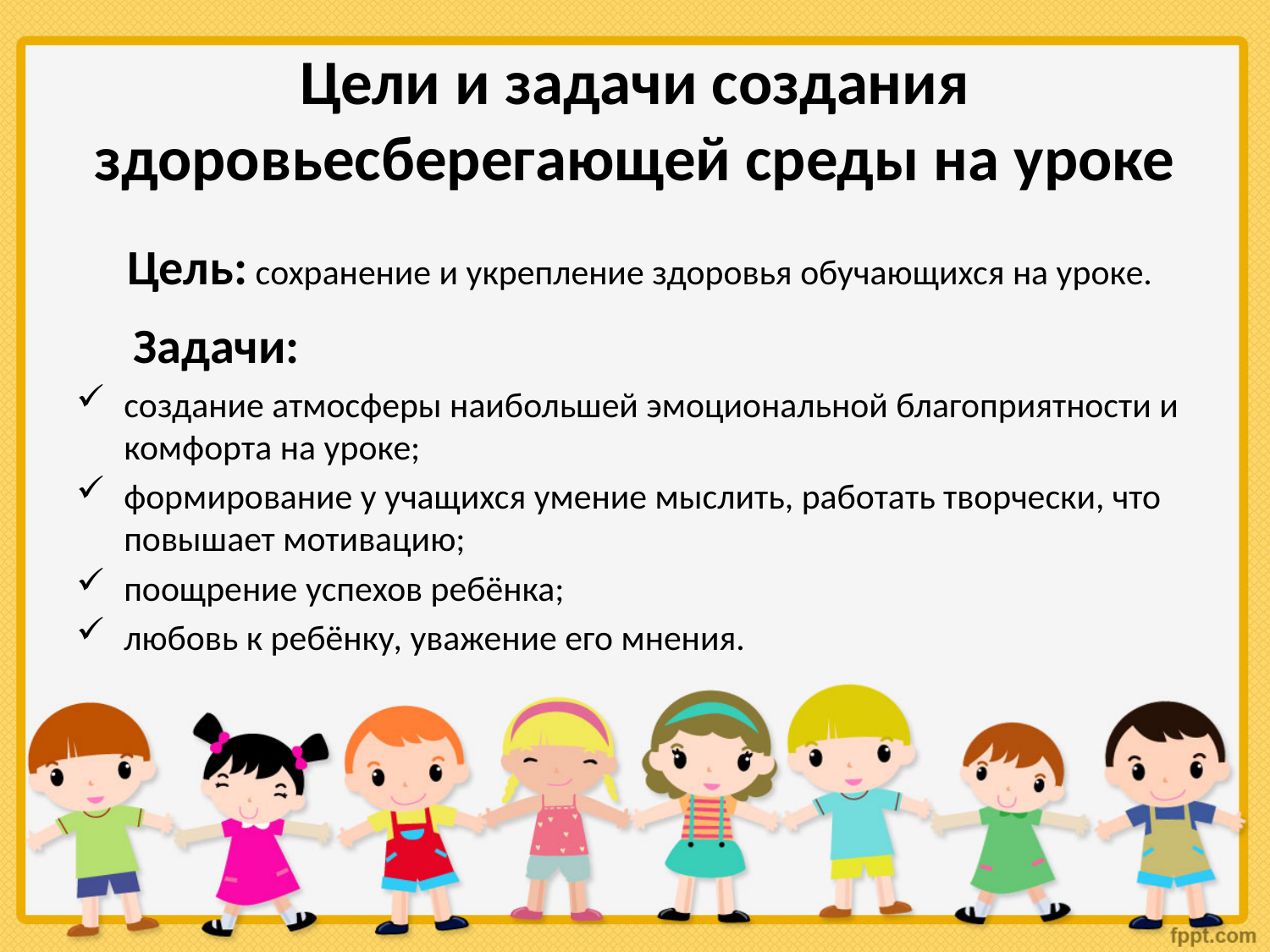

# Цели и задачи создания здоровьесберегающей среды на уроке
    Цель: сохранение и укрепление здоровья обучающихся на уроке.
      Задачи:
создание атмосферы наибольшей эмоциональной благоприятности и комфорта на уроке;
формирование у учащихся умение мыслить, работать творчески, что повышает мотивацию;
поощрение успехов ребёнка;
любовь к ребёнку, уважение его мнения.